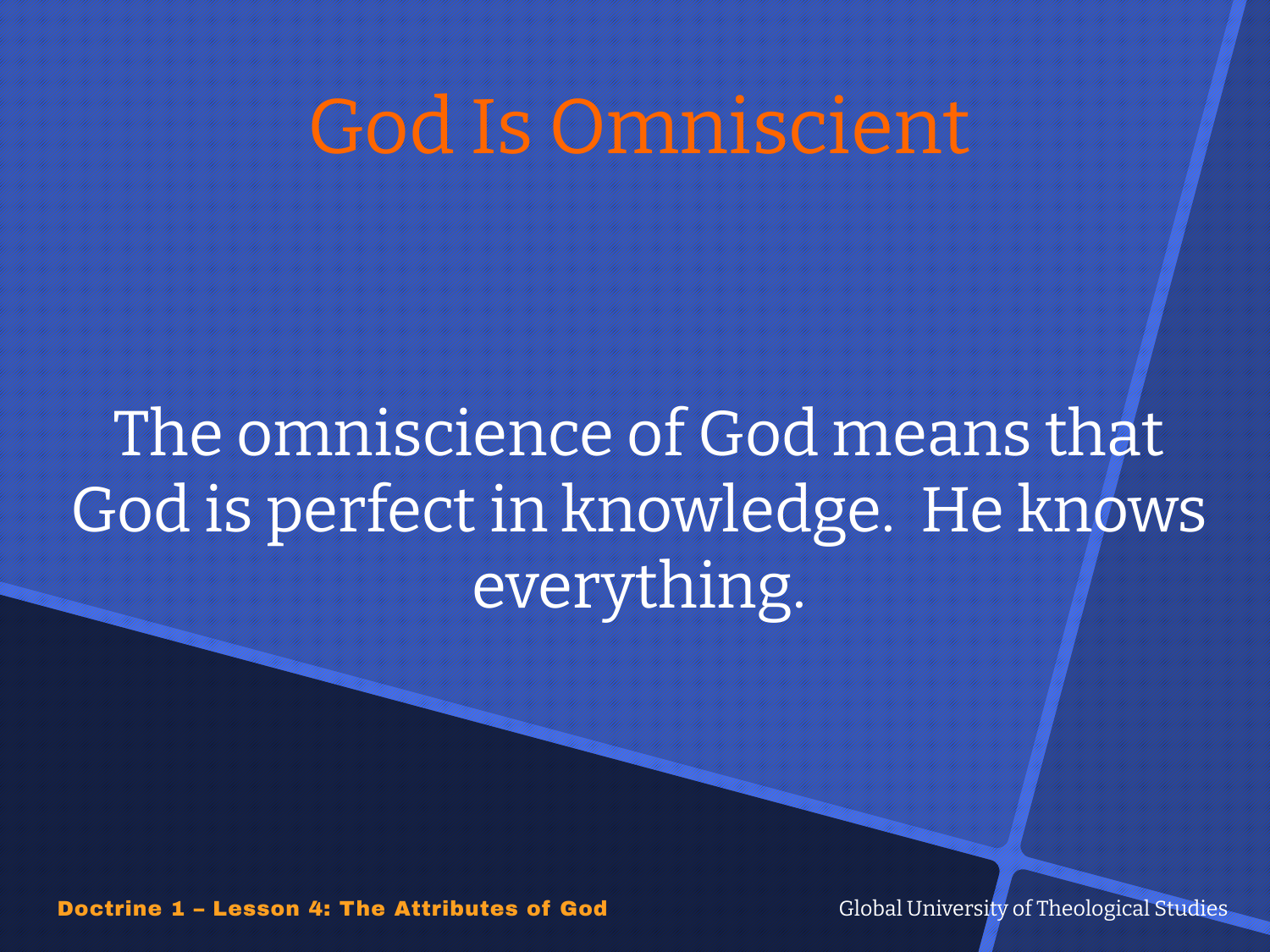

God Is Omniscient
The omniscience of God means that God is perfect in knowledge.  He knows everything.
Doctrine 1 – Lesson 4: The Attributes of God                             Global University of Theological Studies